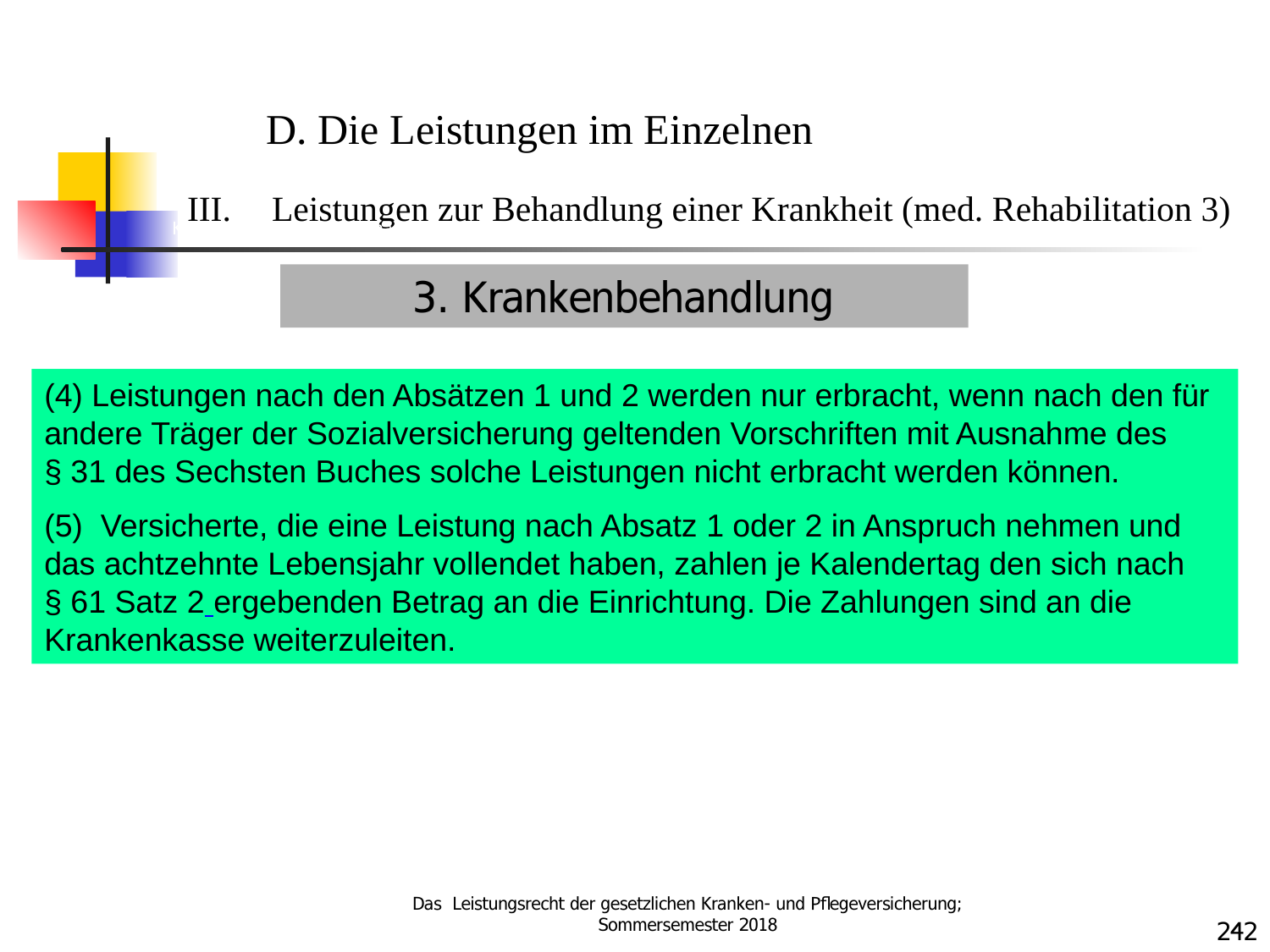

Krankenbehandlung 3 (Reha)
D. Die Leistungen im Einzelnen

Leistungen zur Behandlung einer Krankheit (med. Rehabilitation 3)
3. Krankenbehandlung
(4) Leistungen nach den Absätzen 1 und 2 werden nur erbracht, wenn nach den für andere Träger der Sozialversicherung geltenden Vorschriften mit Ausnahme des § 31 des Sechsten Buches solche Leistungen nicht erbracht werden können.
(5)  Versicherte, die eine Leistung nach Absatz 1 oder 2 in Anspruch nehmen und das achtzehnte Lebensjahr vollendet haben, zahlen je Kalendertag den sich nach § 61 Satz 2 ergebenden Betrag an die Einrichtung. Die Zahlungen sind an die Krankenkasse weiterzuleiten.
Krankheit
Das  Leistungsrecht der gesetzlichen Kranken- und Pflegeversicherung; Sommersemester 2018
242